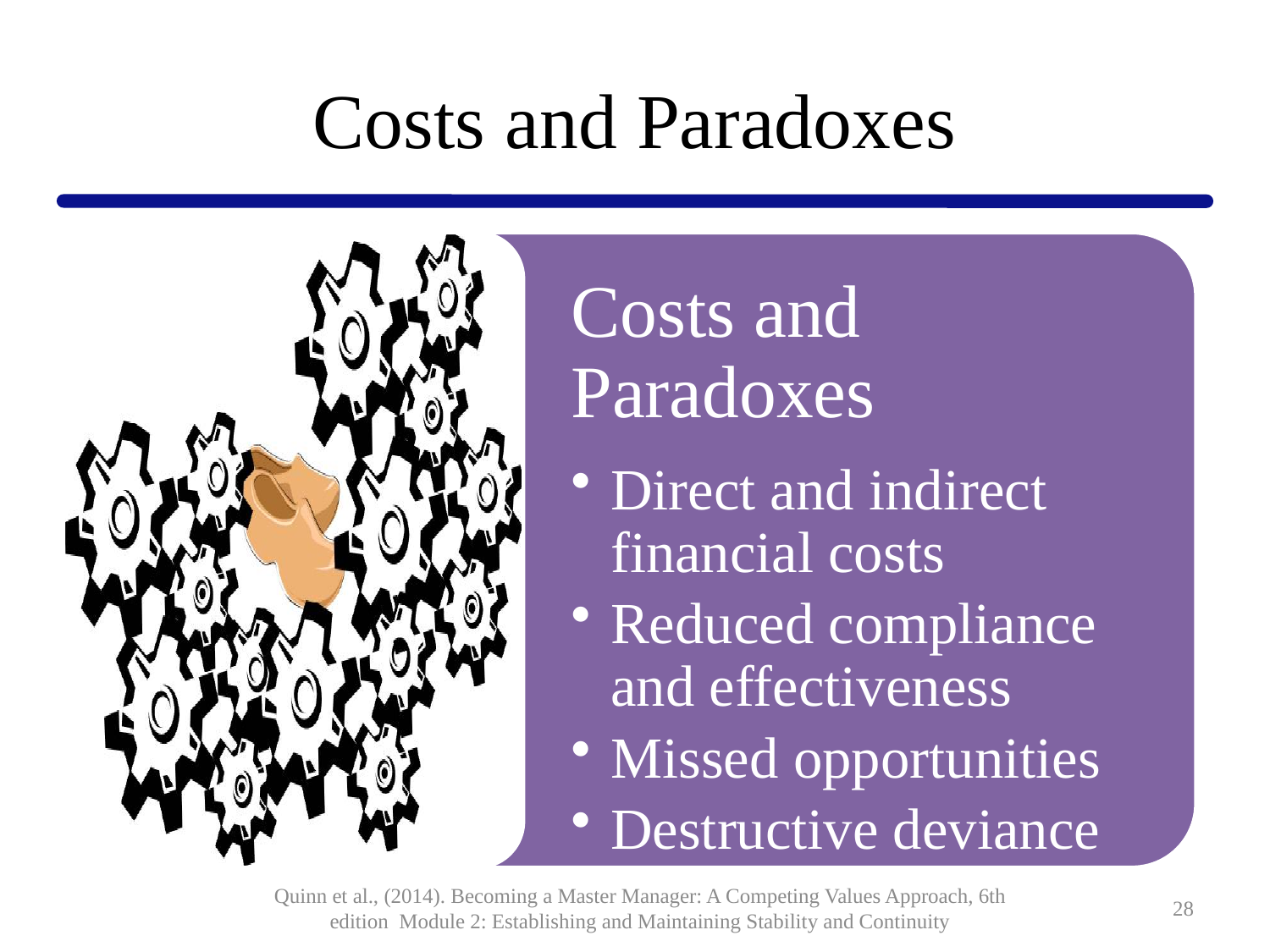

# Costs and Paradoxes
Costs and Paradoxes
Direct and indirect financial costs
Reduced compliance and effectiveness
Missed opportunities
Destructive deviance
Quinn et al., (2014). Becoming a Master Manager: A Competing Values Approach, 6th edition  Module 2: Establishing and Maintaining Stability and Continuity
28